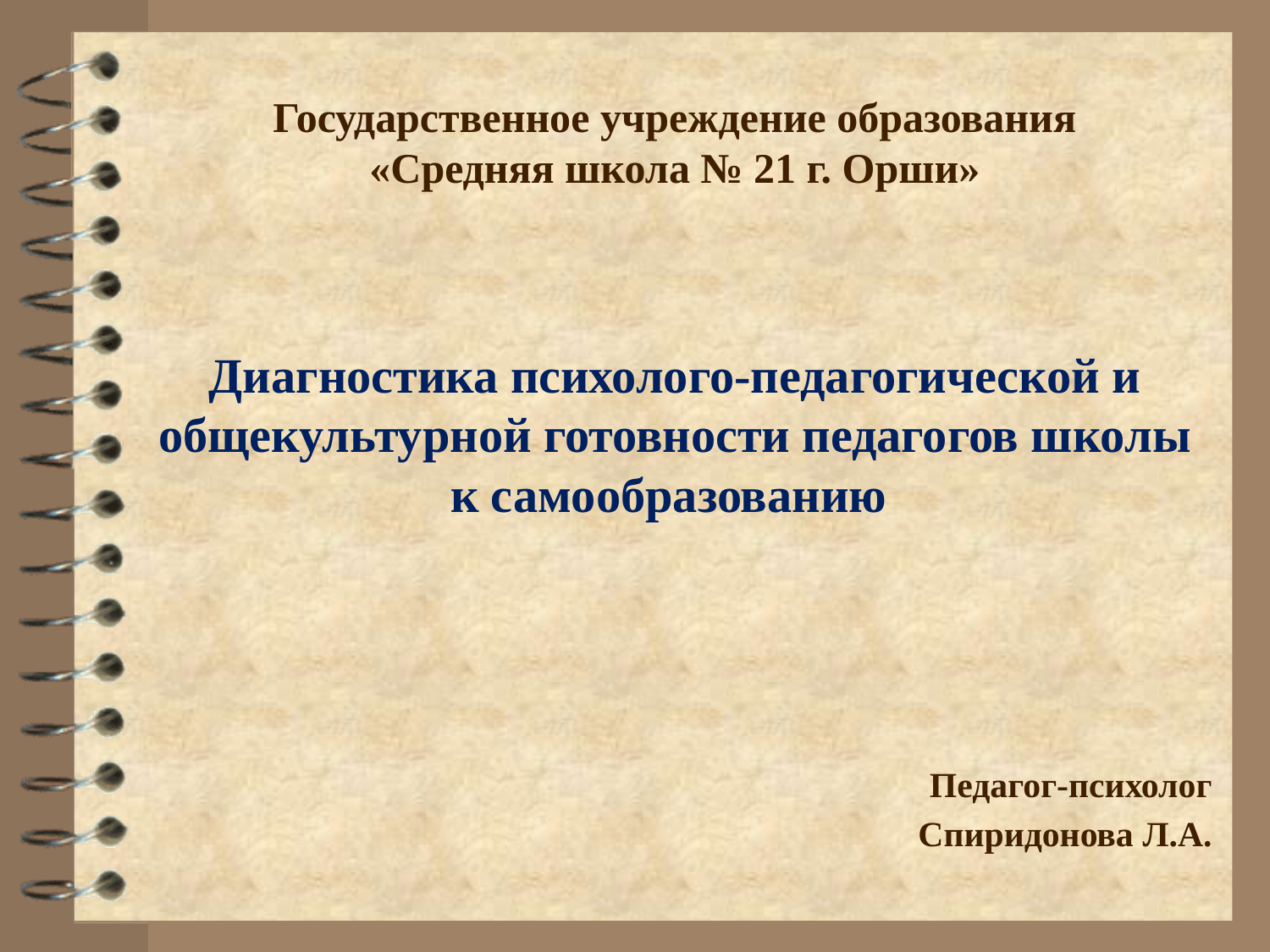

# Государственное учреждение образования «Средняя школа № 21 г. Орши» Диагностика психолого-педагогической и общекультурной готовности педагогов школы к самообразованию
Педагог-психолог
Спиридонова Л.А.